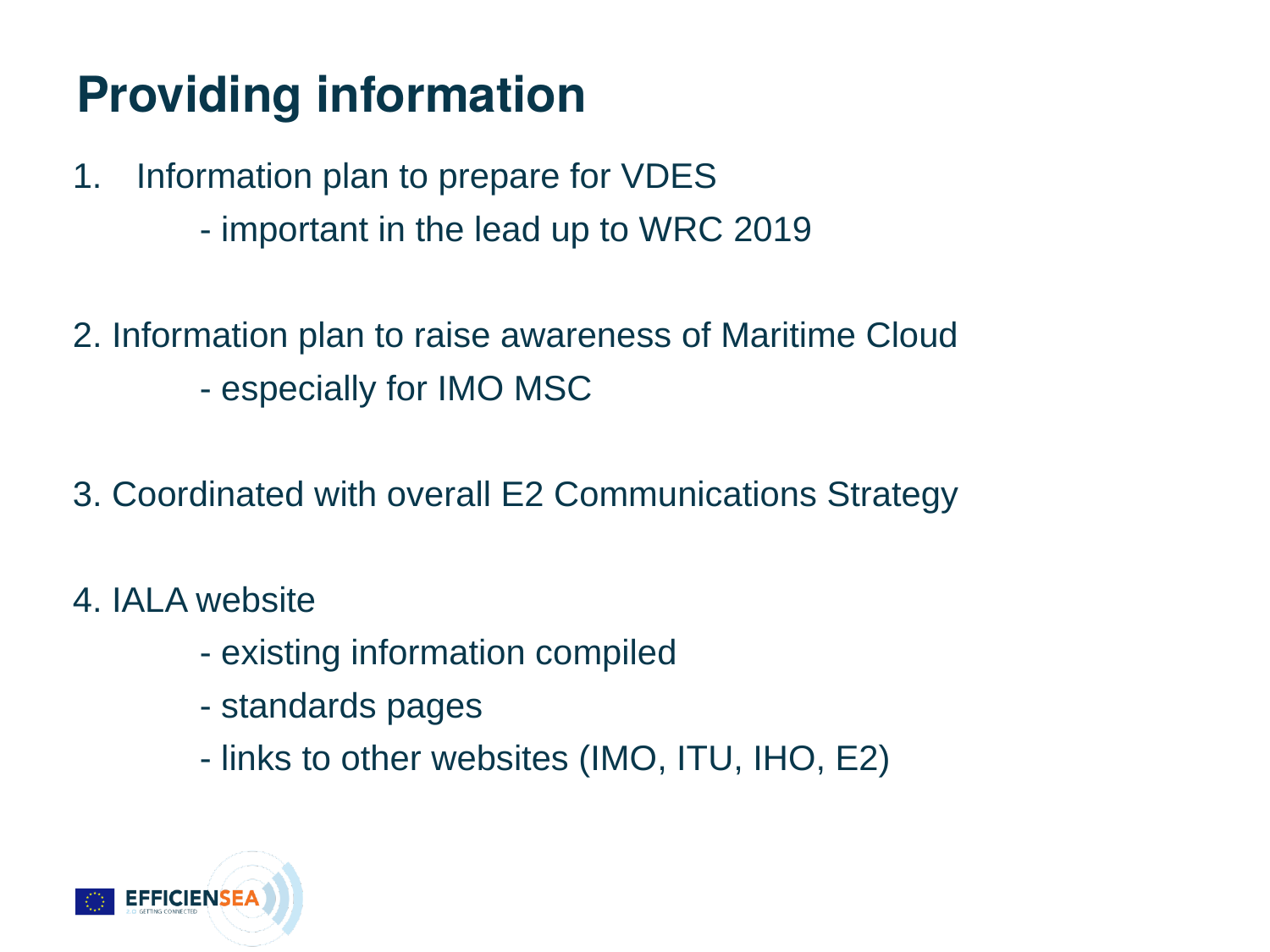

# Providing information
Information plan to prepare for VDES
	- important in the lead up to WRC 2019

2. Information plan to raise awareness of Maritime Cloud
	- especially for IMO MSC

3. Coordinated with overall E2 Communications Strategy

4. IALA website
	- existing information compiled
	- standards pages
	- links to other websites (IMO, ITU, IHO, E2)